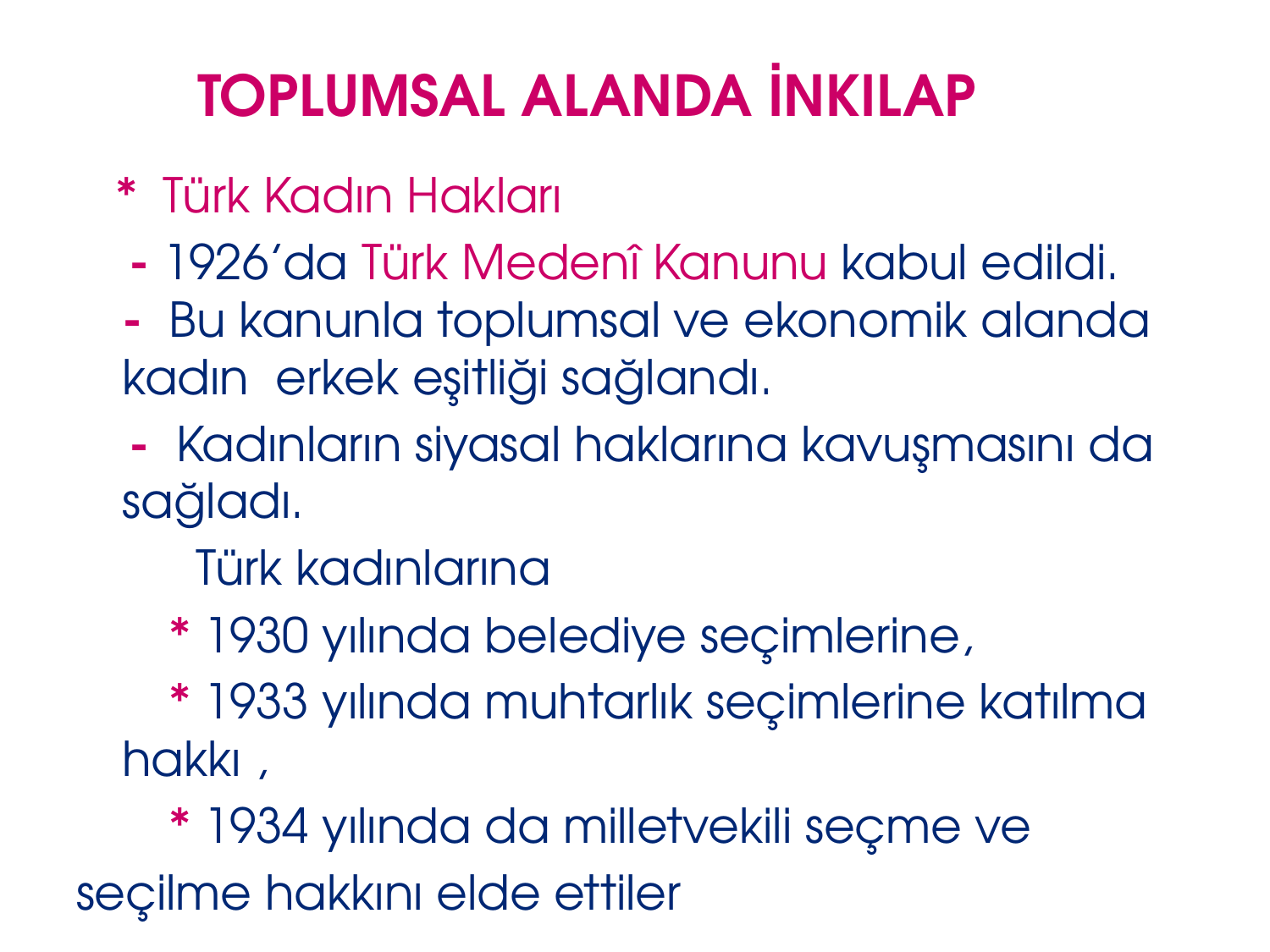

# TOPLUMSAL ALANDA İNKILAP
   *  Türk Kadın Hakları
    - 1926’da Türk Medenî Kanunu kabul edildi.     -  Bu kanunla toplumsal ve ekonomik alanda kadın  erkek eşitliği sağlandı.
    -  Kadınların siyasal haklarına kavuşmasını da sağladı.
         Türk kadınlarına
       * 1930 yılında belediye seçimlerine,
       * 1933 yılında muhtarlık seçimlerine katılma hakkı ,
       * 1934 yılında da milletvekili seçme ve
seçilme hakkını elde ettiler